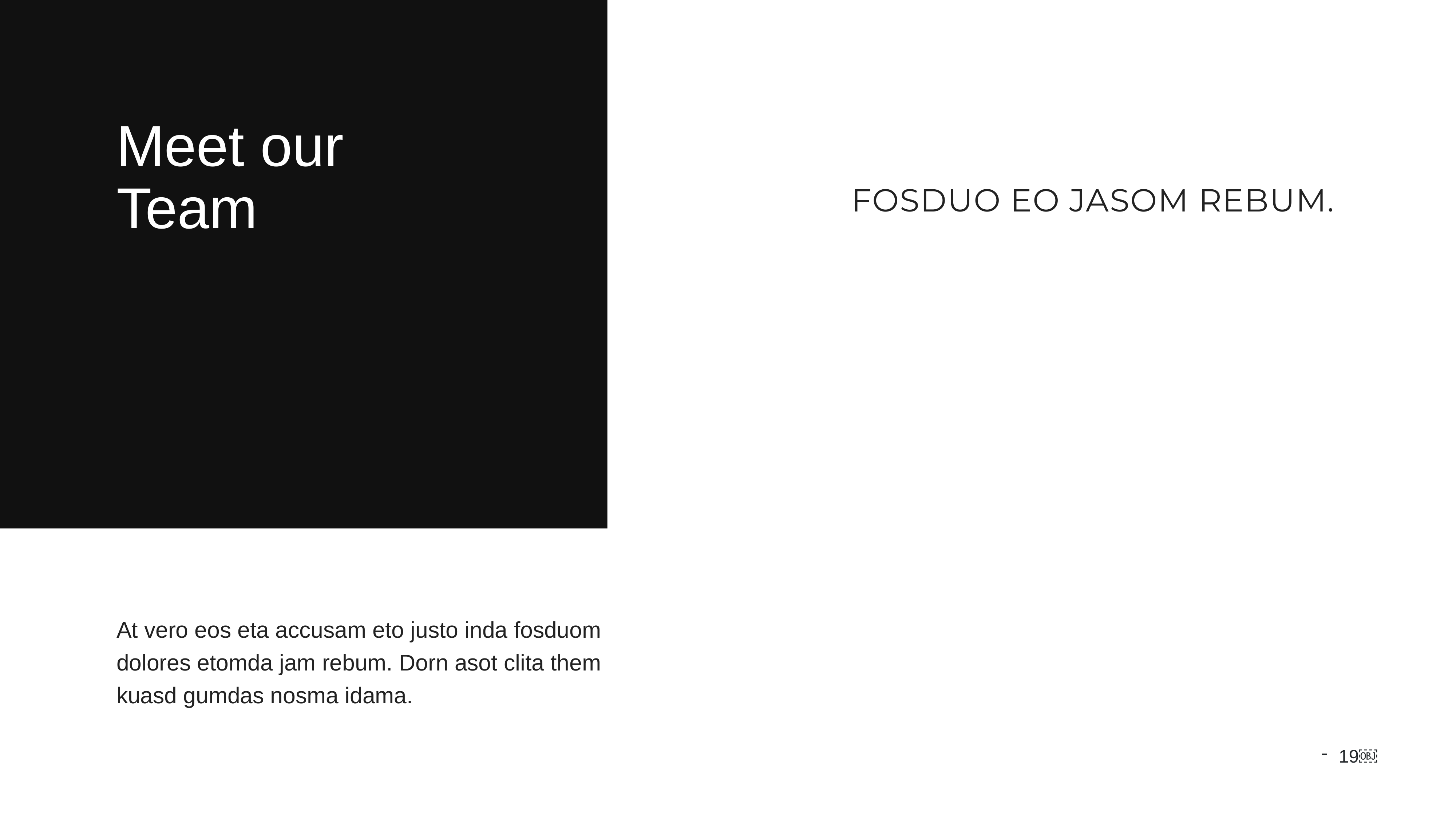

Meet our
Team
Fosduo eO jasom rebum.

At vero eos eta accusam eto justo inda fosduom dolores etomda jam rebum. Dorn asot clita them kuasd gumdas nosma idama.